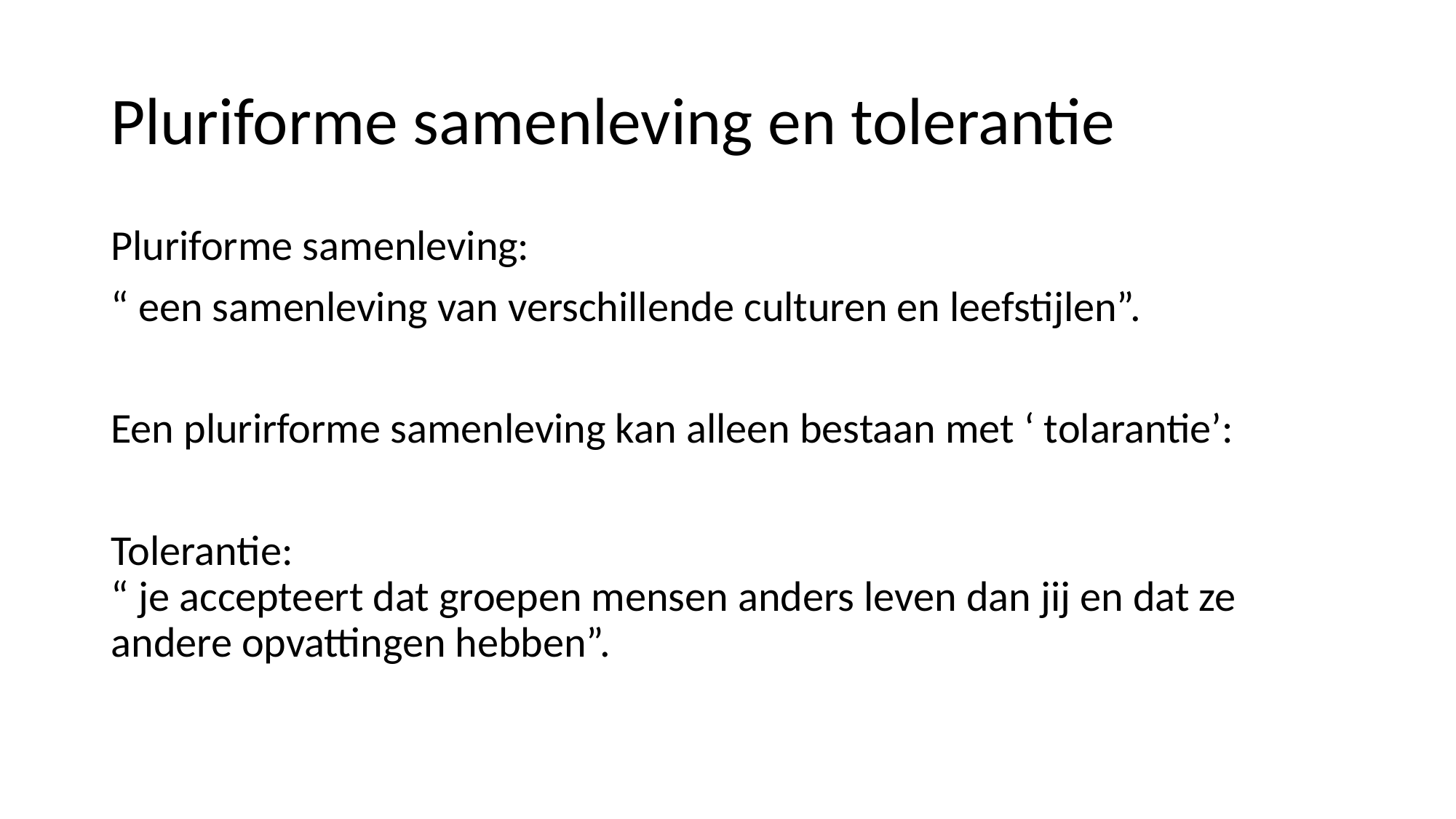

# Pluriforme samenleving en tolerantie
Pluriforme samenleving:
“ een samenleving van verschillende culturen en leefstijlen”.

Een plurirforme samenleving kan alleen bestaan met ‘ tolarantie’:

Tolerantie:
“ je accepteert dat groepen mensen anders leven dan jij en dat ze andere opvattingen hebben”.